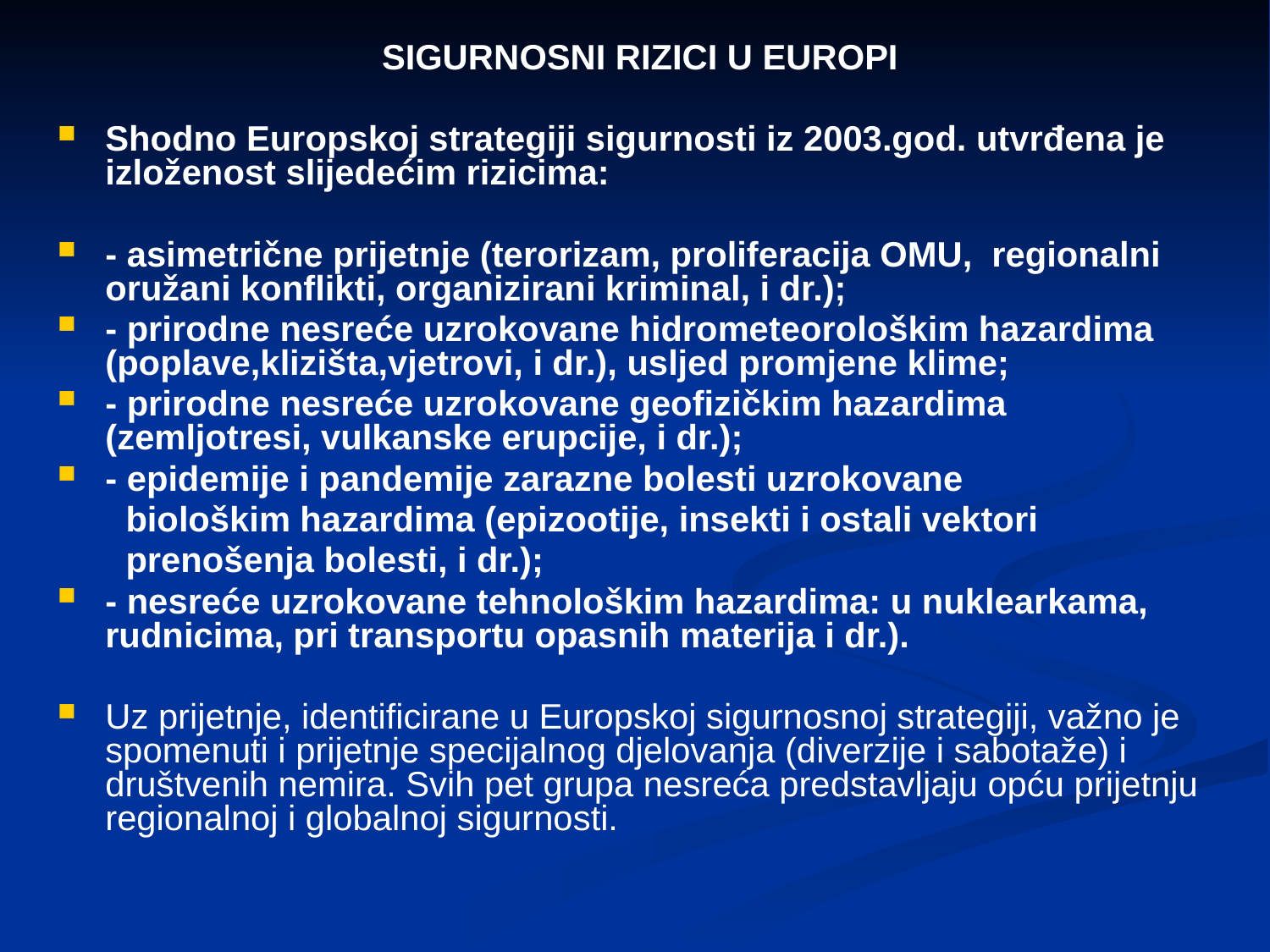

SIGURNOSNI RIZICI U EUROPI

Shodno Europskoj strategiji sigurnosti iz 2003.god. utvrđena je izloženost slijedećim rizicima:

- asimetrične prijetnje (terorizam, proliferacija OMU,  regionalni oružani konflikti, organizirani kriminal, i dr.);
- prirodne nesreće uzrokovane hidrometeorološkim hazardima (poplave,klizišta,vjetrovi, i dr.), usljed promjene klime;
- prirodne nesreće uzrokovane geofizičkim hazardima (zemljotresi, vulkanske erupcije, i dr.);
- epidemije i pandemije zarazne bolesti uzrokovane
       biološkim hazardima (epizootije, insekti i ostali vektori
       prenošenja bolesti, i dr.);
- nesreće uzrokovane tehnološkim hazardima: u nuklearkama,  rudnicima, pri transportu opasnih materija i dr.).

Uz prijetnje, identificirane u Europskoj sigurnosnoj strategiji, važno je spomenuti i prijetnje specijalnog djelovanja (diverzije i sabotaže) i društvenih nemira. Svih pet grupa nesreća predstavljaju opću prijetnju regionalnoj i globalnoj sigurnosti.